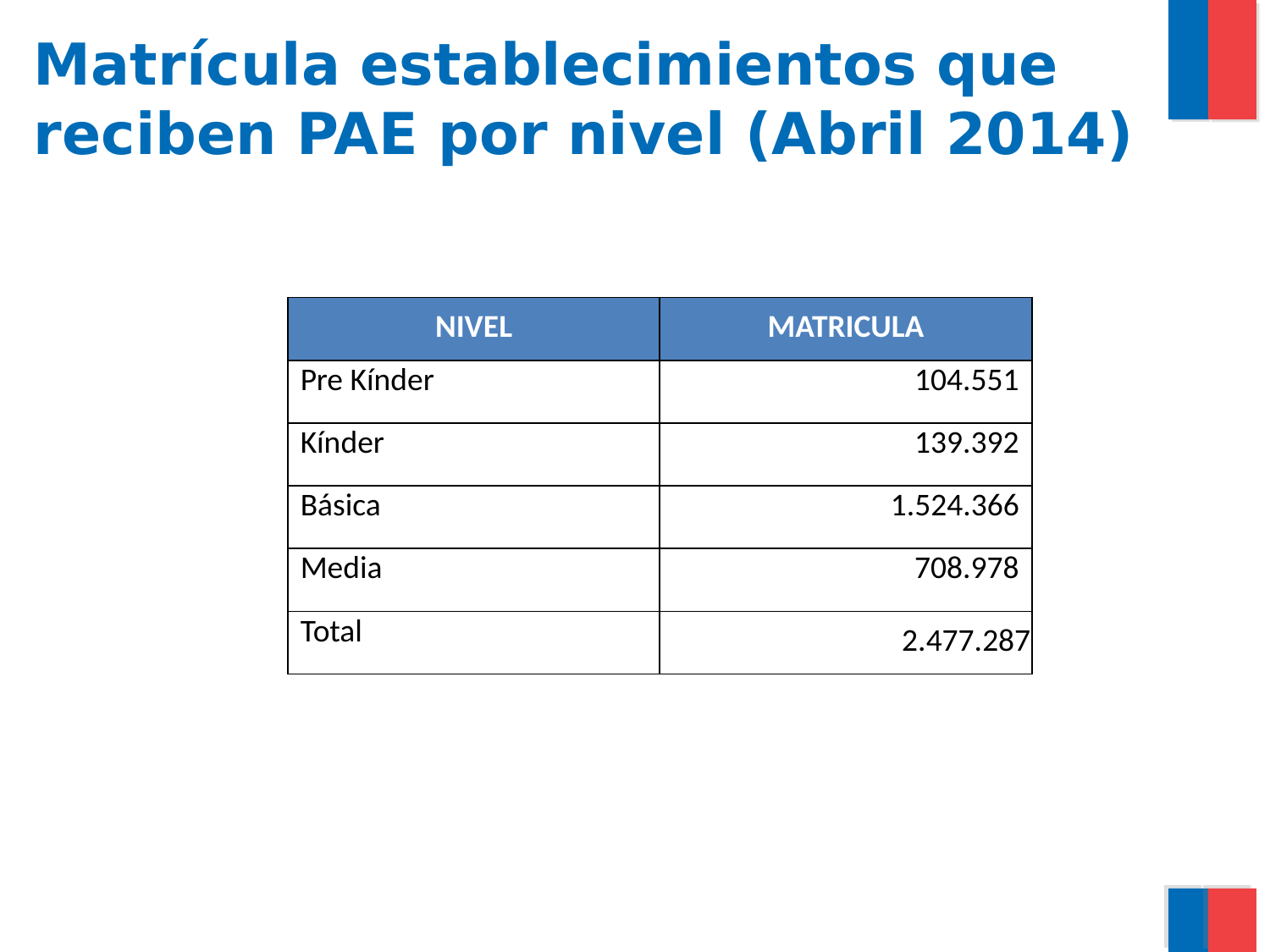

# Matrícula establecimientos que reciben PAE por nivel (Abril 2014)
| NIVEL | MATRICULA |
| --- | --- |
| Pre Kínder | 104.551 |
| Kínder | 139.392 |
| Básica | 1.524.366 |
| Media | 708.978 |
| Total | 2.477.287 |